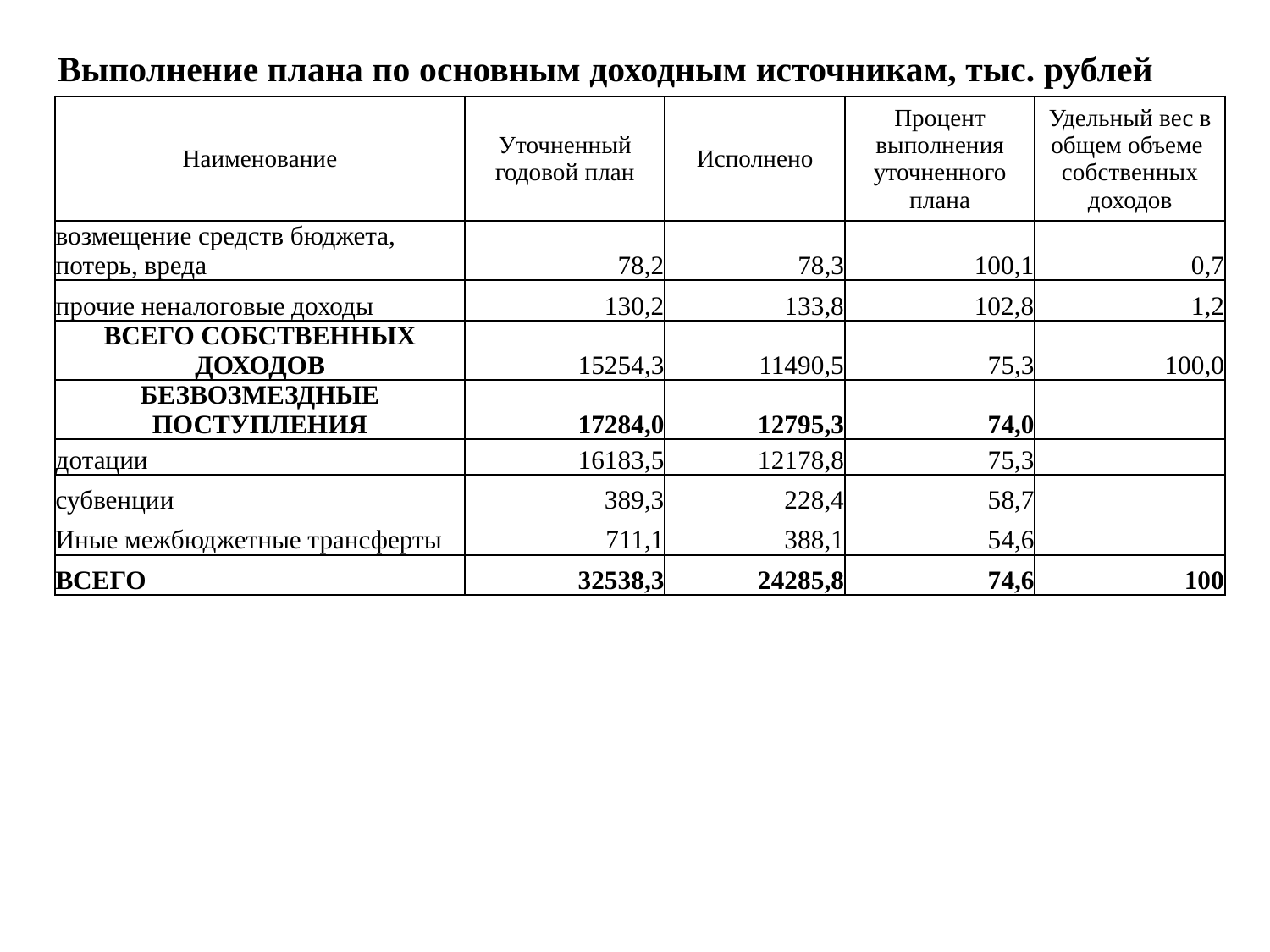

# Выполнение плана по основным доходным источникам, тыс. рублей
| Наименование | Уточненный годовой план | Исполнено | Процент выполнения уточненного плана | Удельный вес в общем объеме собственных доходов |
| --- | --- | --- | --- | --- |
| возмещение средств бюджета, потерь, вреда | 78,2 | 78,3 | 100,1 | 0,7 |
| прочие неналоговые доходы | 130,2 | 133,8 | 102,8 | 1,2 |
| ВСЕГО СОБСТВЕННЫХ ДОХОДОВ | 15254,3 | 11490,5 | 75,3 | 100,0 |
| БЕЗВОЗМЕЗДНЫЕ ПОСТУПЛЕНИЯ | 17284,0 | 12795,3 | 74,0 |  |
| дотации | 16183,5 | 12178,8 | 75,3 |  |
| субвенции | 389,3 | 228,4 | 58,7 |  |
| Иные межбюджетные трансферты | 711,1 | 388,1 | 54,6 |  |
| ВСЕГО | 32538,3 | 24285,8 | 74,6 | 100 |